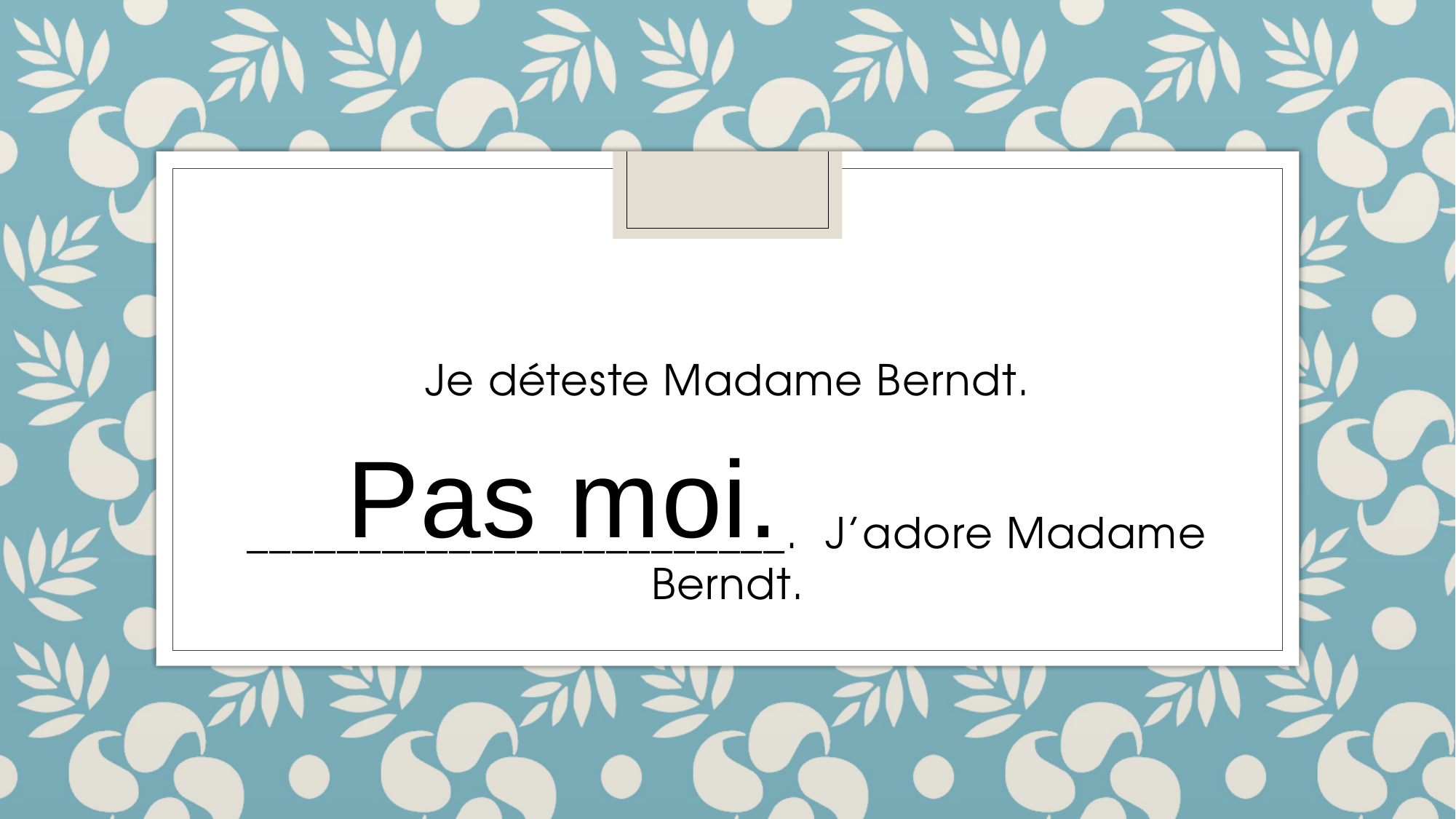

Je déteste Madame Berndt.

________________________.  J’adore Madame Berndt.
Pas moi.